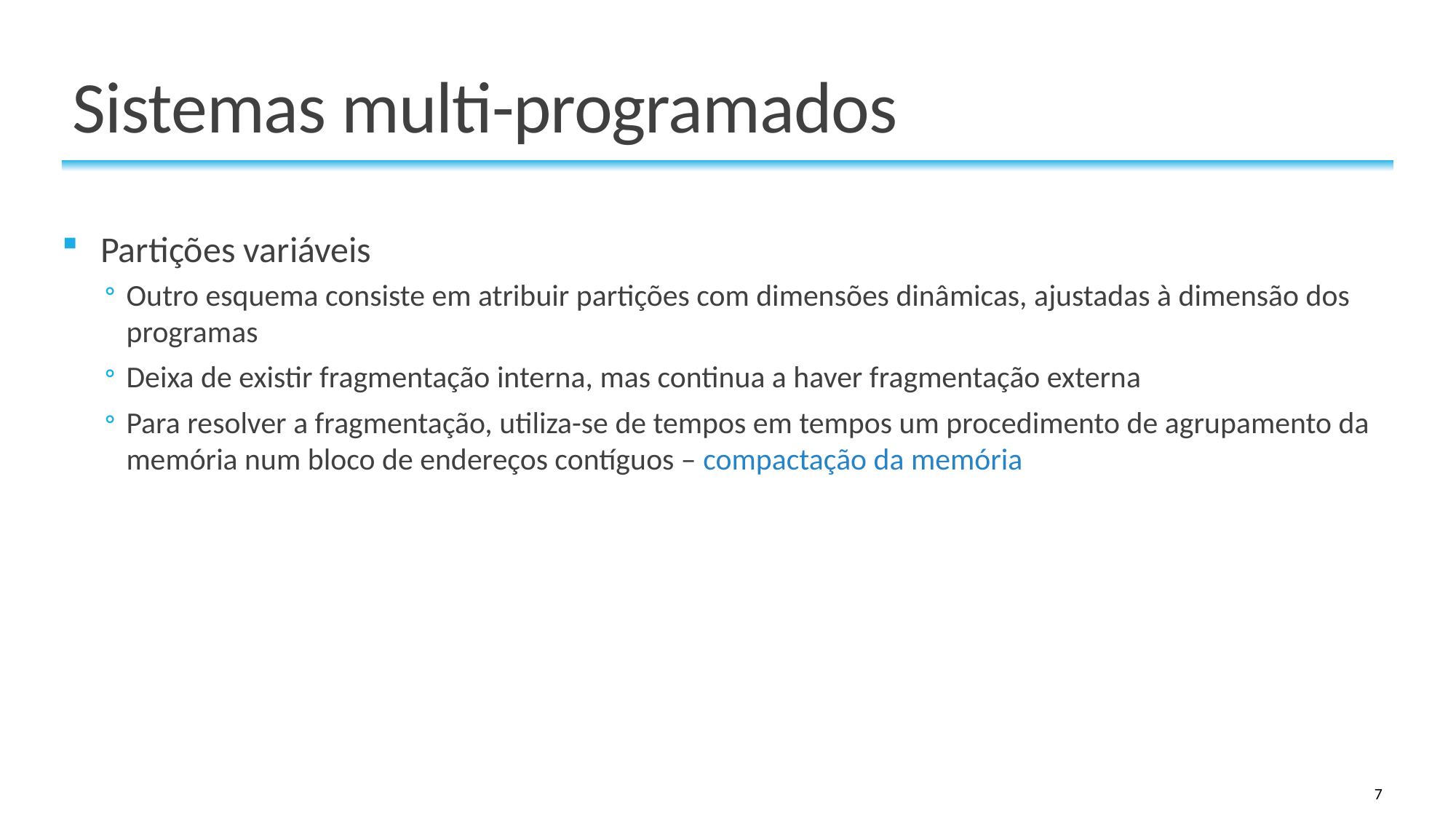

# Sistemas multi-programados
Partições variáveis
Outro esquema consiste em atribuir partições com dimensões dinâmicas, ajustadas à dimensão dos programas
Deixa de existir fragmentação interna, mas continua a haver fragmentação externa
Para resolver a fragmentação, utiliza-se de tempos em tempos um procedimento de agrupamento da memória num bloco de endereços contíguos – compactação da memória
7